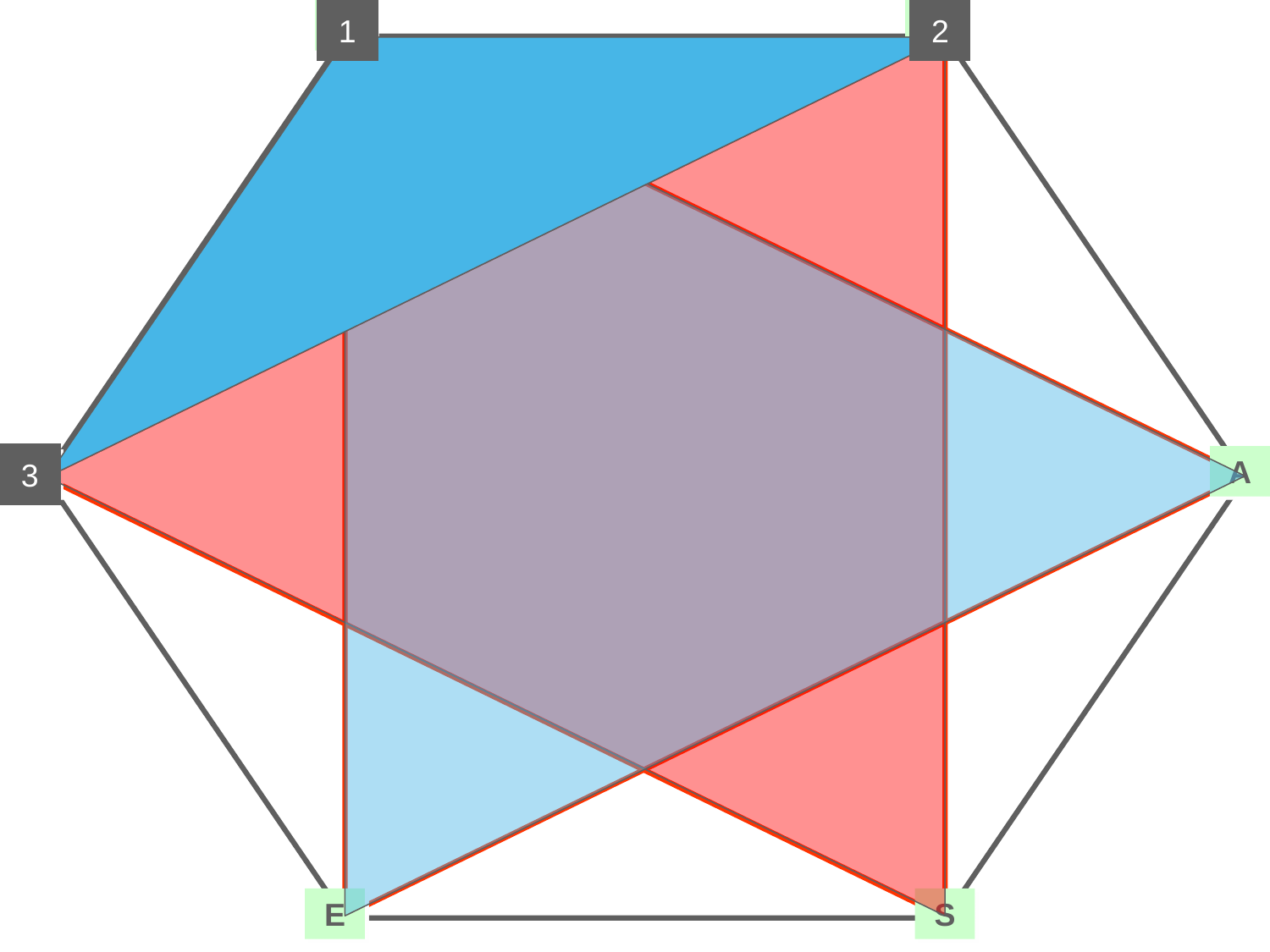

1
2

3
R
I

C
A

E
S
32